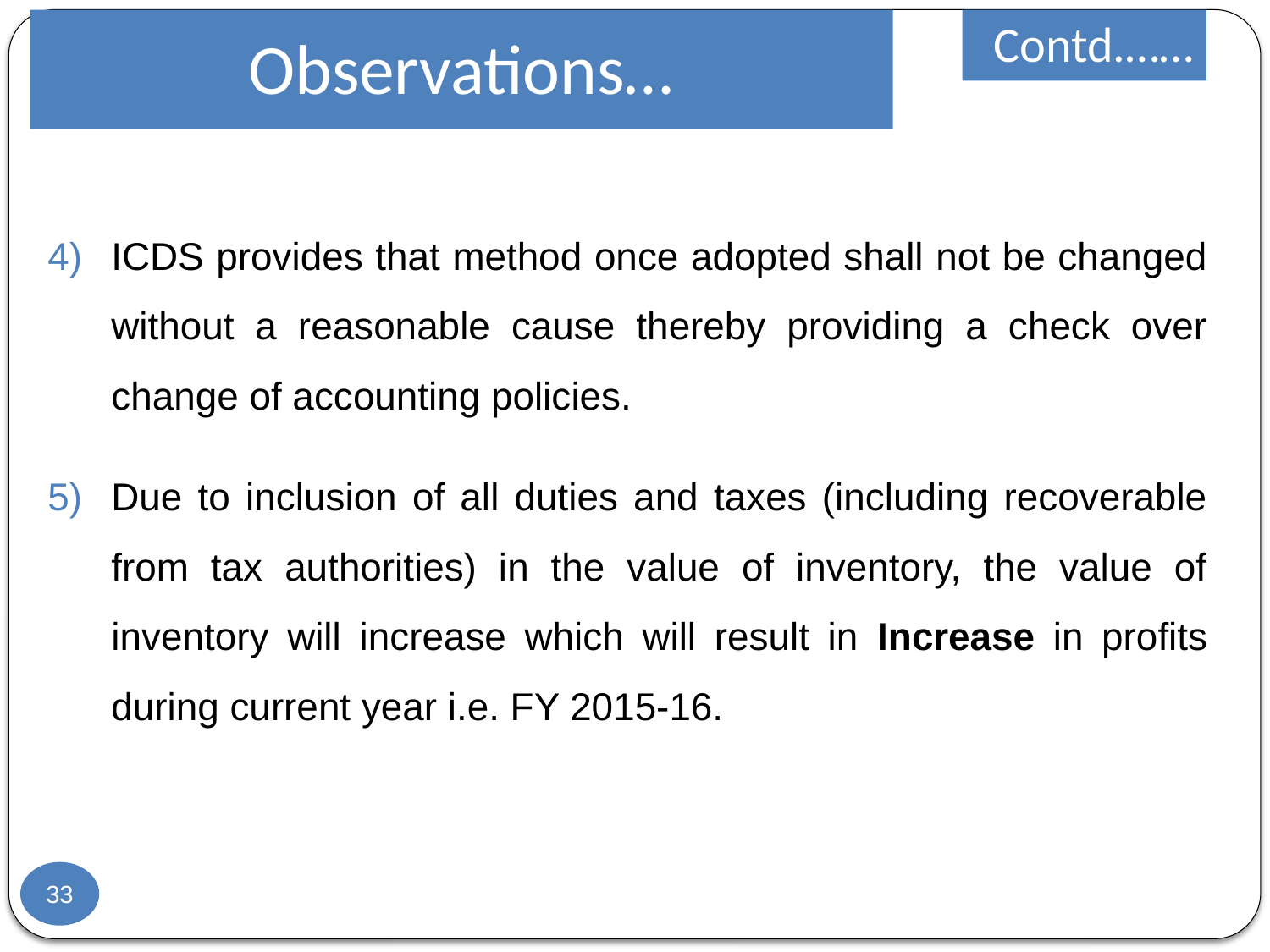

# Observations…
Contd.……

ICDS provides that method once adopted shall not be changed without a reasonable cause thereby providing a check over change of accounting policies.

Due to inclusion of all duties and taxes (including recoverable from tax authorities) in the value of inventory, the value of inventory will increase which will result in Increase in profits during current year i.e. FY 2015-16.
33